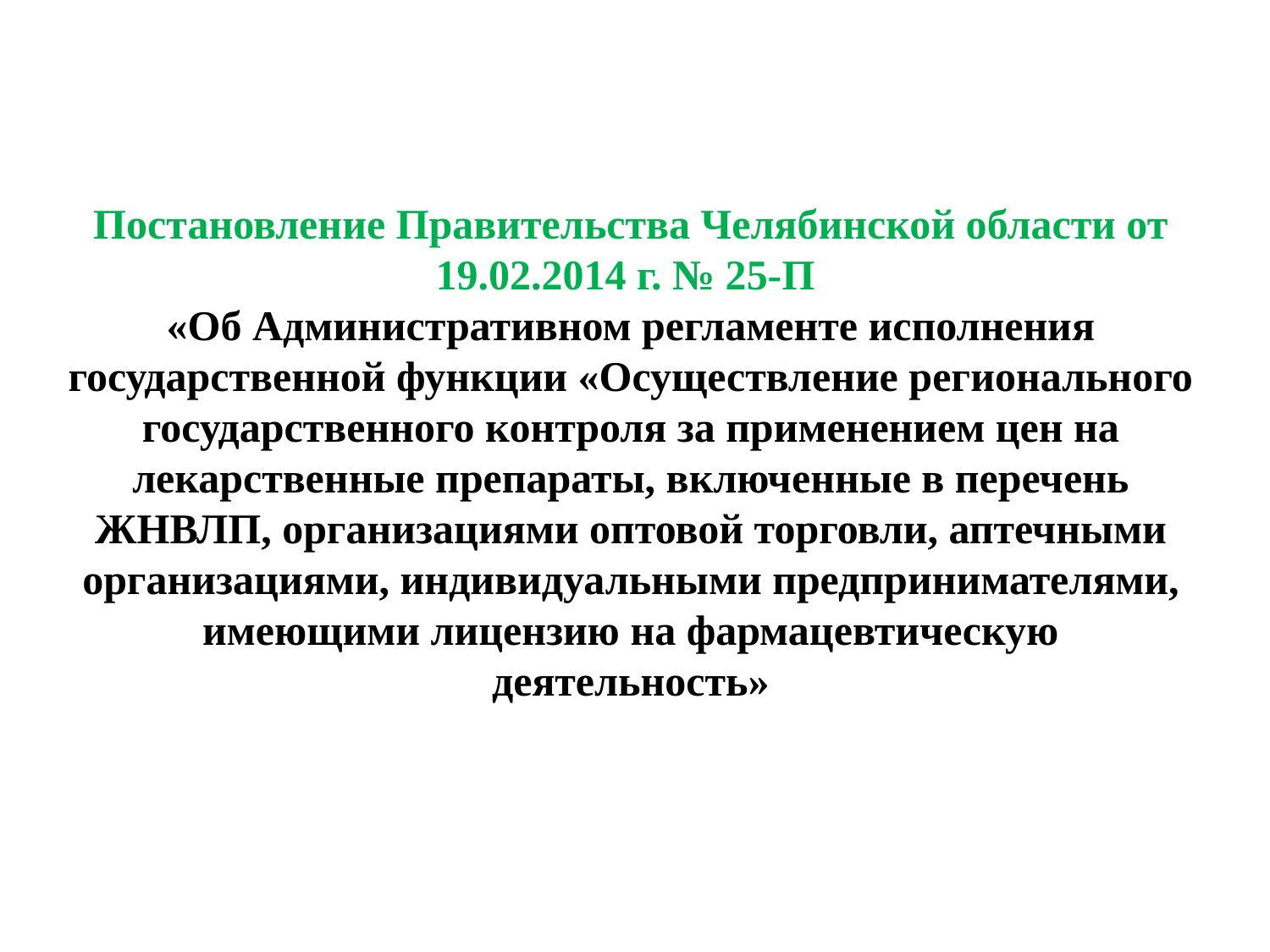

# Постановление Правительства Челябинской области от 19.02.2014 г. № 25-П «Об Административном регламенте исполнения государственной функции «Осуществление регионального государственного контроля за применением цен на лекарственные препараты, включенные в перечень ЖНВЛП, организациями оптовой торговли, аптечными организациями, индивидуальными предпринимателями, имеющими лицензию на фармацевтическую деятельность»